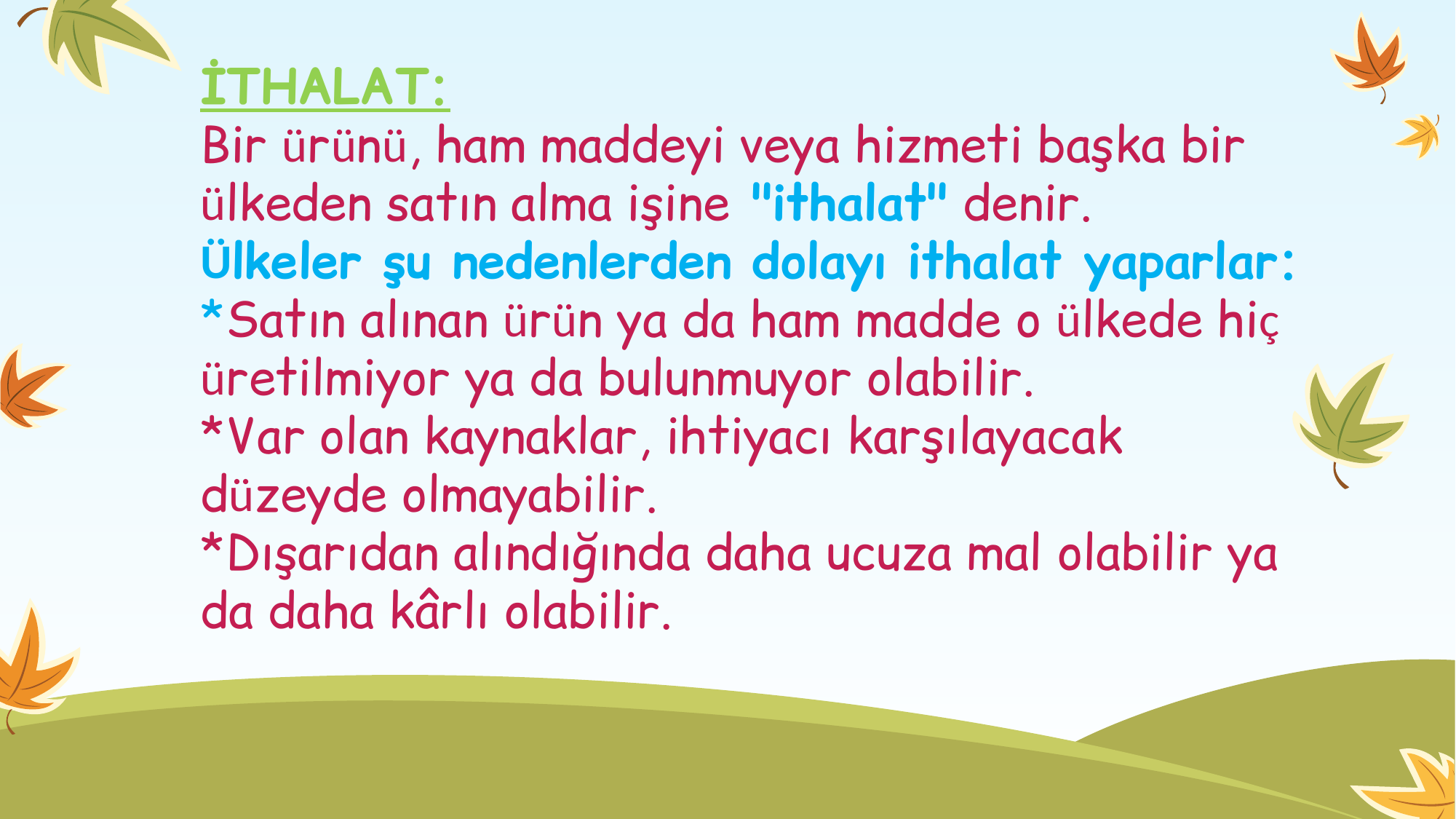

İTHALAT:
Bir ürünü, ham maddeyi veya hizmeti başka bir ülkeden satın alma işine "ithalat" denir.
Ülkeler şu nedenlerden dolayı ithalat yaparlar:
*Satın alınan ürün ya da ham madde o ülkede hiç üretilmiyor ya da bulunmuyor olabilir.
*Var olan kaynaklar, ihtiyacı karşılayacak düzeyde olmayabilir.
*Dışarıdan alındığında daha ucuza mal olabilir ya da daha kârlı olabilir.